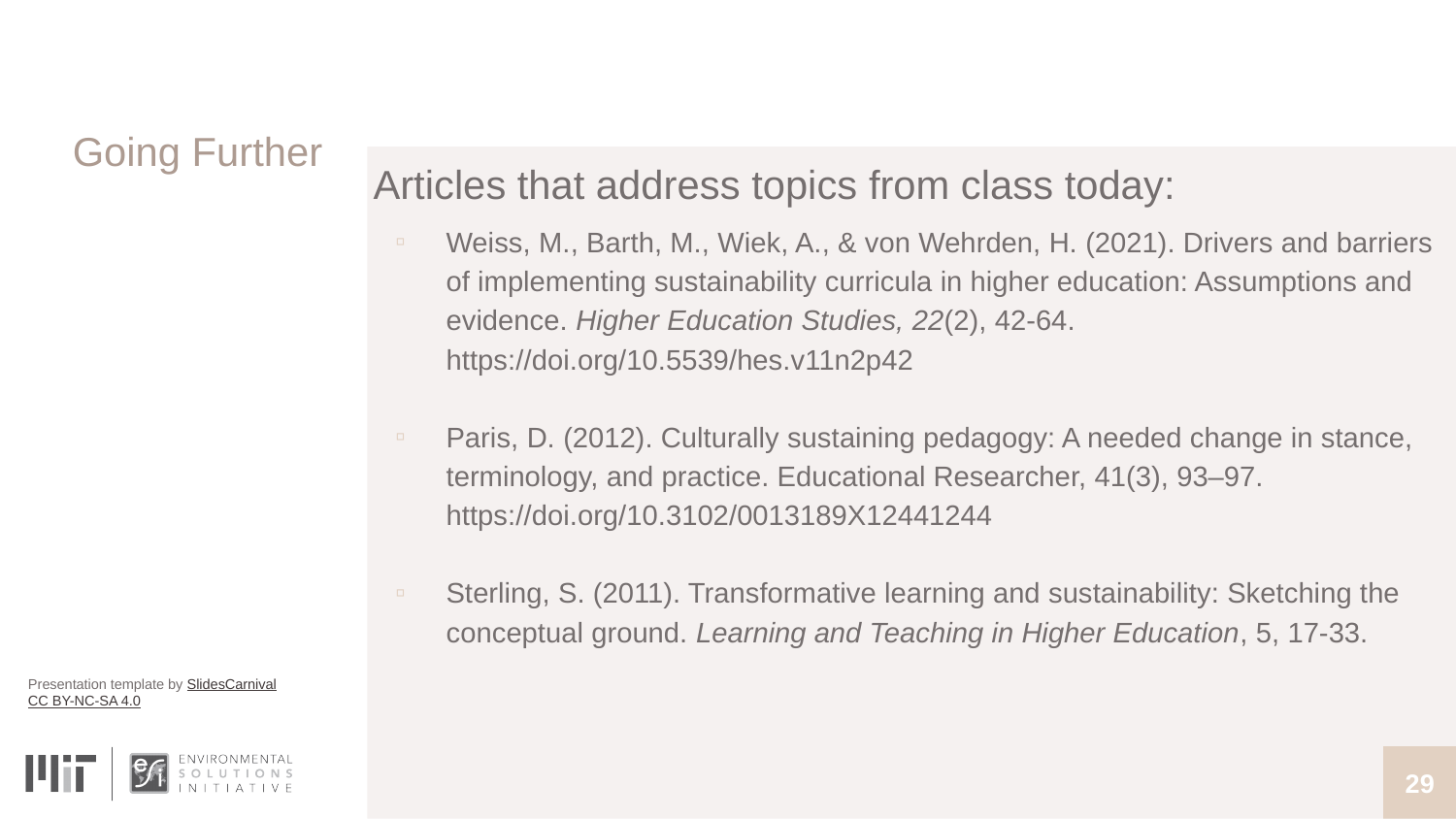

# Going Further
Articles that address topics from class today:
Weiss, M., Barth, M., Wiek, A., & von Wehrden, H. (2021). Drivers and barriers of implementing sustainability curricula in higher education: Assumptions and evidence. Higher Education Studies, 22(2), 42-64. https://doi.org/10.5539/hes.v11n2p42

Paris, D. (2012). Culturally sustaining pedagogy: A needed change in stance, terminology, and practice. Educational Researcher, 41(3), 93–97. https://doi.org/10.3102/0013189X12441244

Sterling, S. (2011). Transformative learning and sustainability: Sketching the conceptual ground. Learning and Teaching in Higher Education, 5, 17-33.
29